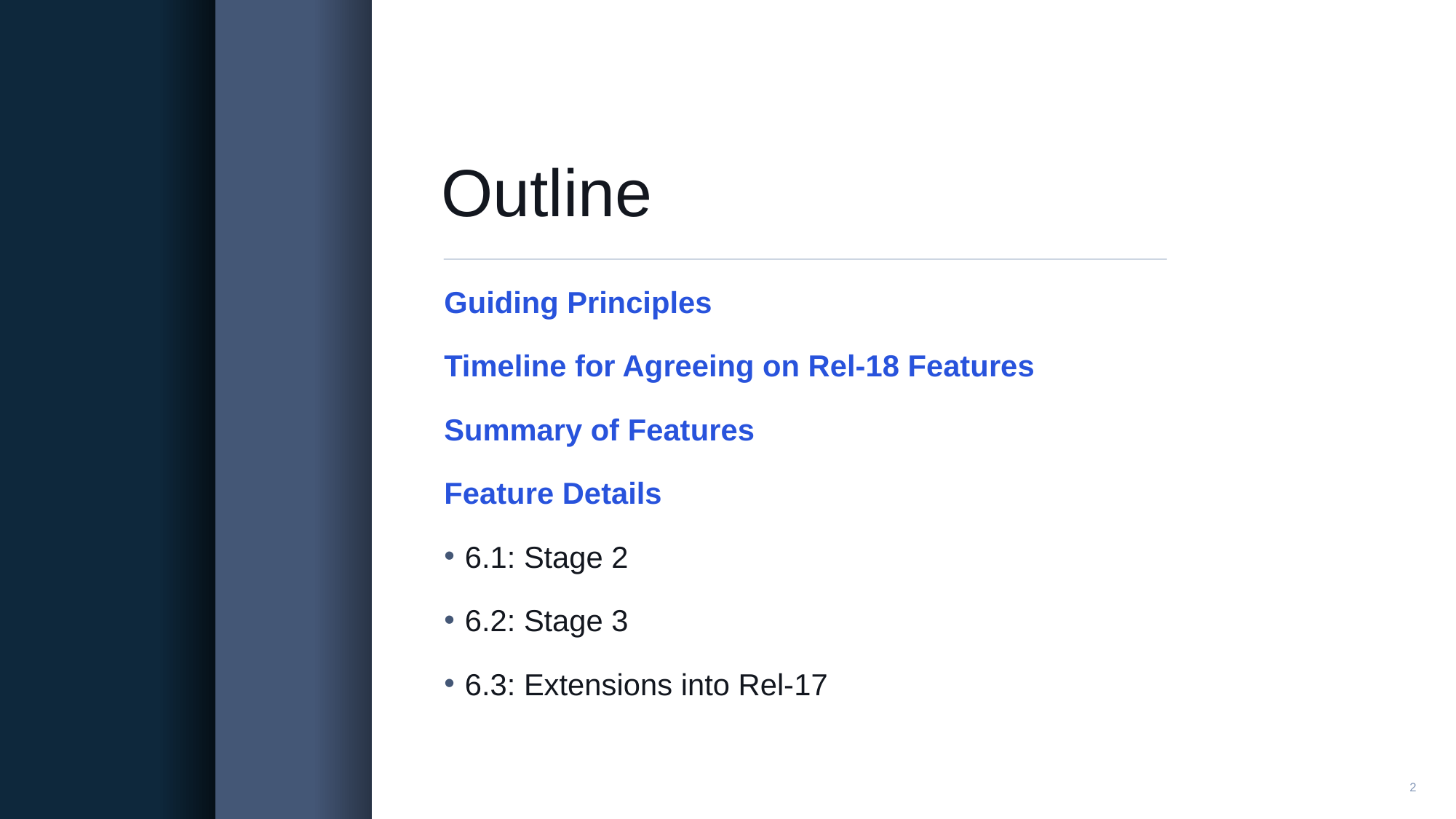

# Outline
Guiding Principles
Timeline for Agreeing on Rel-18 Features
Summary of Features
Feature Details
6.1: Stage 2
6.2: Stage 3
6.3: Extensions into Rel-17